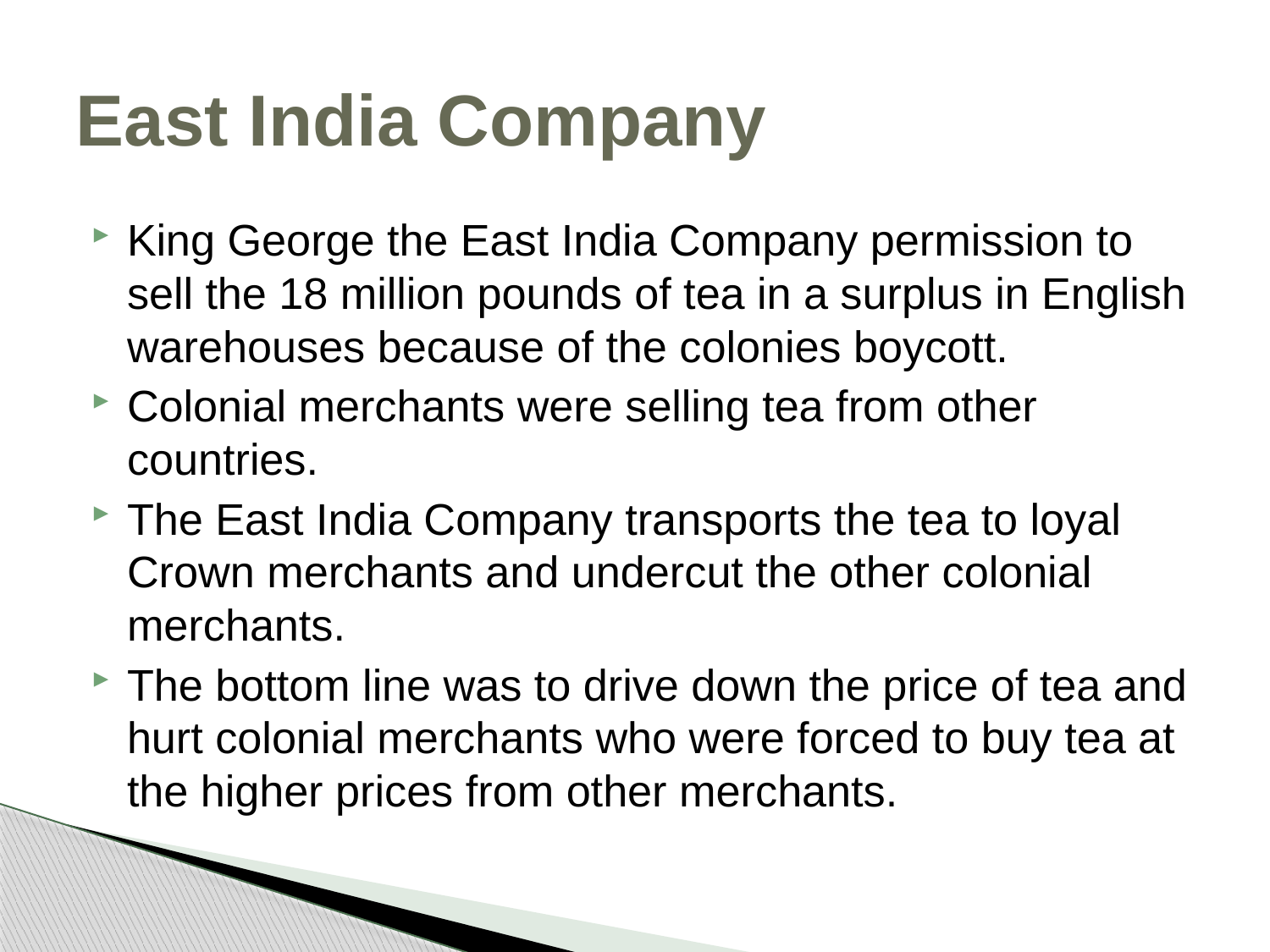

# East India Company
King George the East India Company permission to sell the 18 million pounds of tea in a surplus in English warehouses because of the colonies boycott.
Colonial merchants were selling tea from other countries.
The East India Company transports the tea to loyal Crown merchants and undercut the other colonial merchants.
The bottom line was to drive down the price of tea and hurt colonial merchants who were forced to buy tea at the higher prices from other merchants.